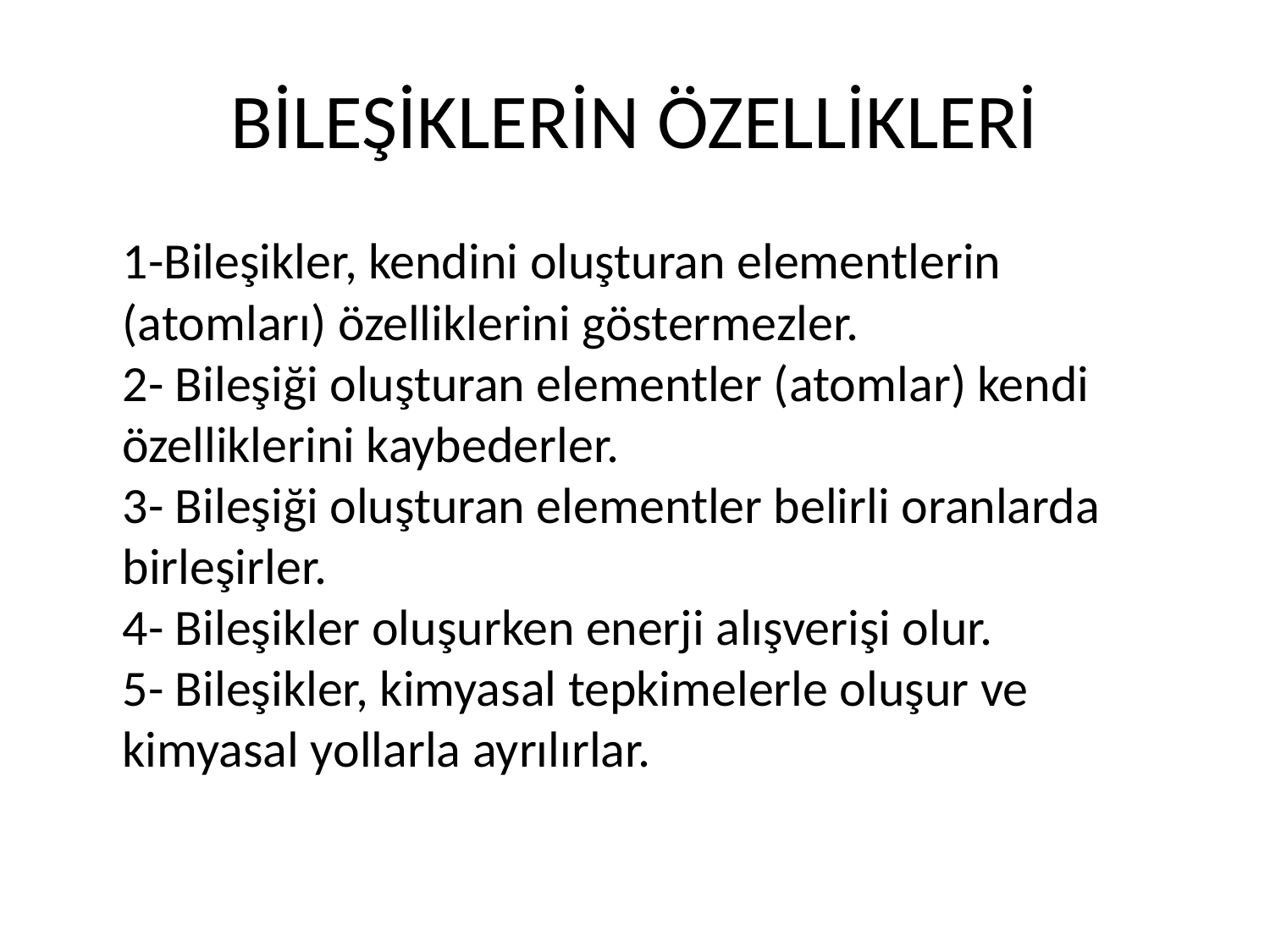

# BİLEŞİKLERİN ÖZELLİKLERİ
	1-Bileşikler, kendini oluşturan elementlerin (atomları) özelliklerini göstermezler.
2- Bileşiği oluşturan elementler (atomlar) kendi özelliklerini kaybederler.
3- Bileşiği oluşturan elementler belirli oranlarda birleşirler.
4- Bileşikler oluşurken enerji alışverişi olur.
5- Bileşikler, kimyasal tepkimelerle oluşur ve kimyasal yollarla ayrılırlar.